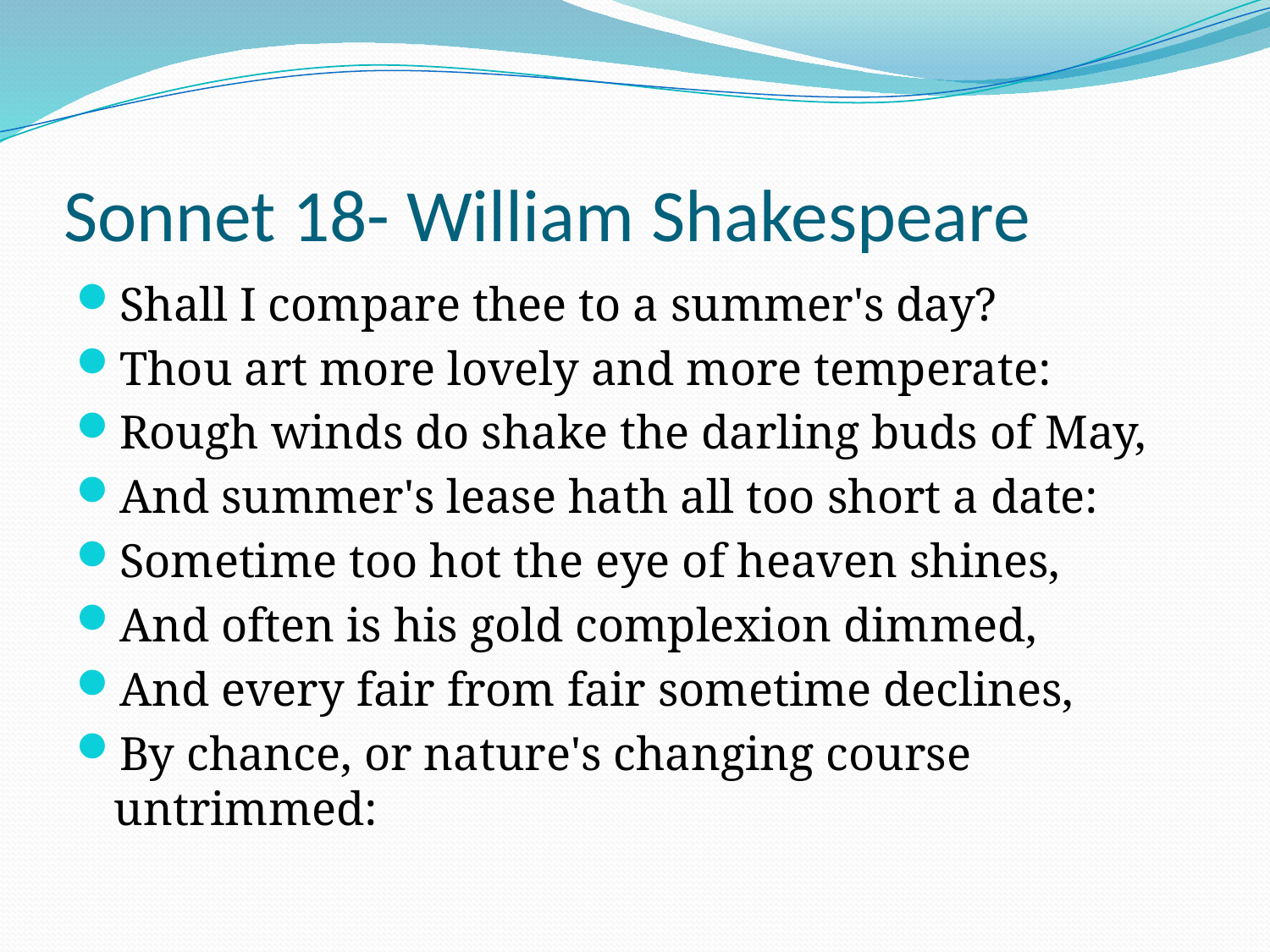

# Sonnet 18- William Shakespeare
Shall I compare thee to a summer's day?
Thou art more lovely and more temperate:
Rough winds do shake the darling buds of May,
And summer's lease hath all too short a date:
Sometime too hot the eye of heaven shines,
And often is his gold complexion dimmed,
And every fair from fair sometime declines,
By chance, or nature's changing course untrimmed: